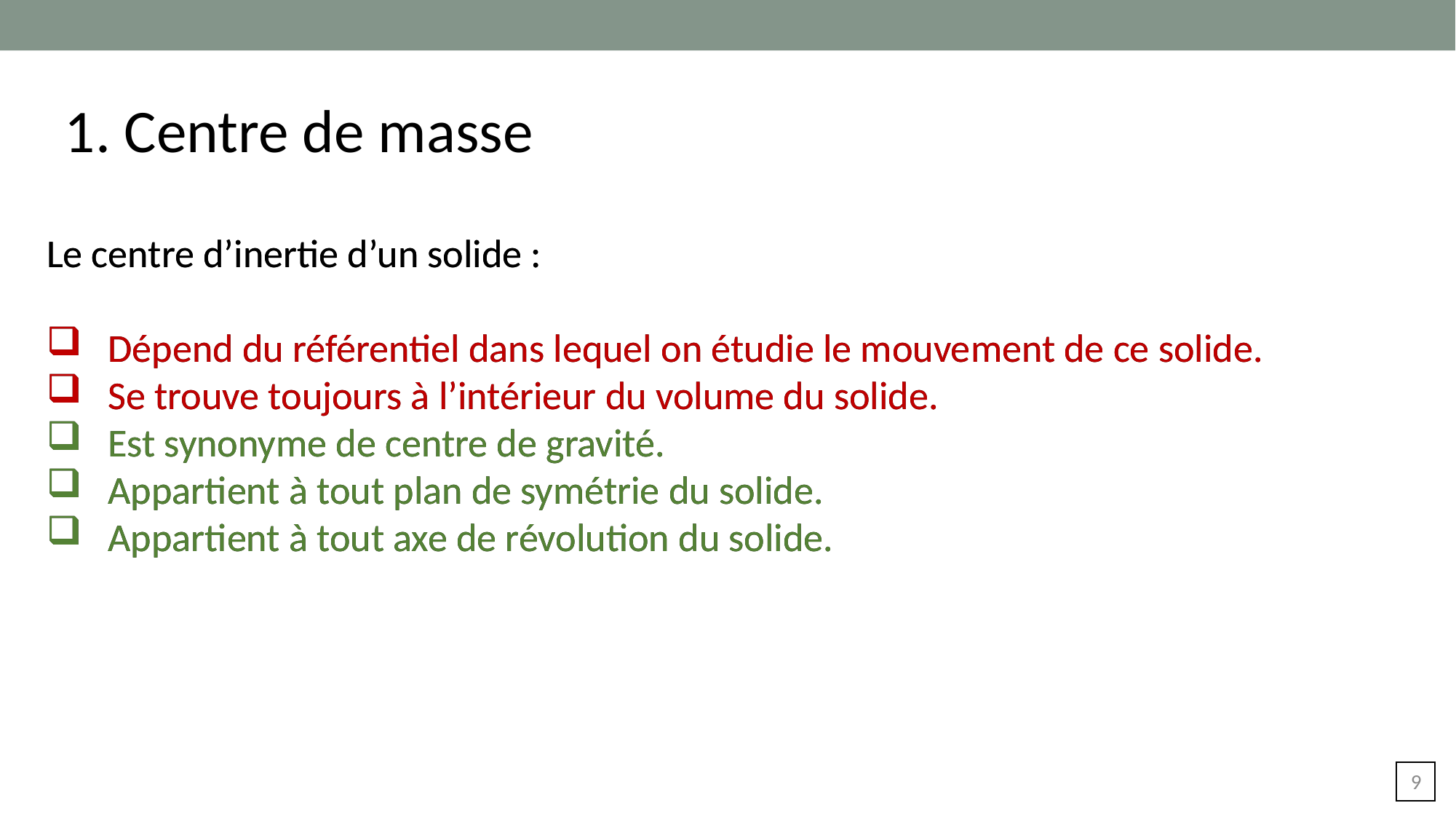

1. Centre de masse
Le centre d’inertie d’un solide :

Dépend du référentiel dans lequel on étudie le mouvement de ce solide.
Se trouve toujours à l’intérieur du volume du solide.
Est synonyme de centre de gravité.
Appartient à tout plan de symétrie du solide.
Appartient à tout axe de révolution du solide.
Le centre d’inertie d’un solide :

Dépend du référentiel dans lequel on étudie le mouvement de ce solide.
Se trouve toujours à l’intérieur du volume du solide.
Est synonyme de centre de gravité.
Appartient à tout plan de symétrie du solide.
Appartient à tout axe de révolution du solide.
9